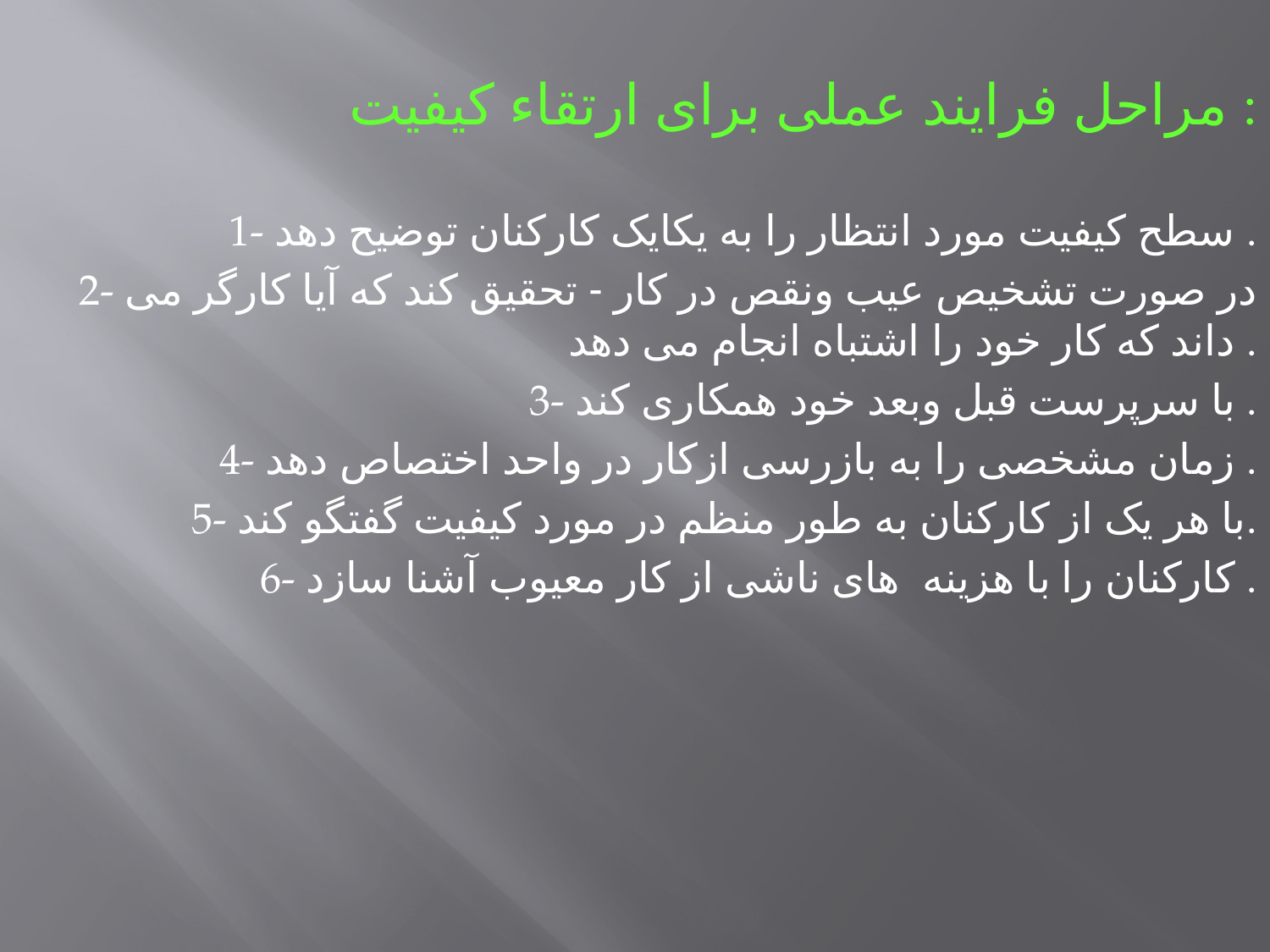

مراحل فرایند عملی برای ارتقاء کیفیت :

1- سطح کیفیت مورد انتظار را به یکایک کارکنان توضیح دهد .
2- در صورت تشخیص عیب ونقص در کار - تحقیق کند که آیا کارگر می داند که کار خود را اشتباه انجام می دهد .
3- با سرپرست قبل وبعد خود همکاری کند .
4- زمان مشخصی را به بازرسی ازکار در واحد اختصاص دهد .
5- با هر یک از کارکنان به طور منظم در مورد کیفیت گفتگو کند.
6- کارکنان را با هزینه  های ناشی از کار معیوب آشنا سازد .